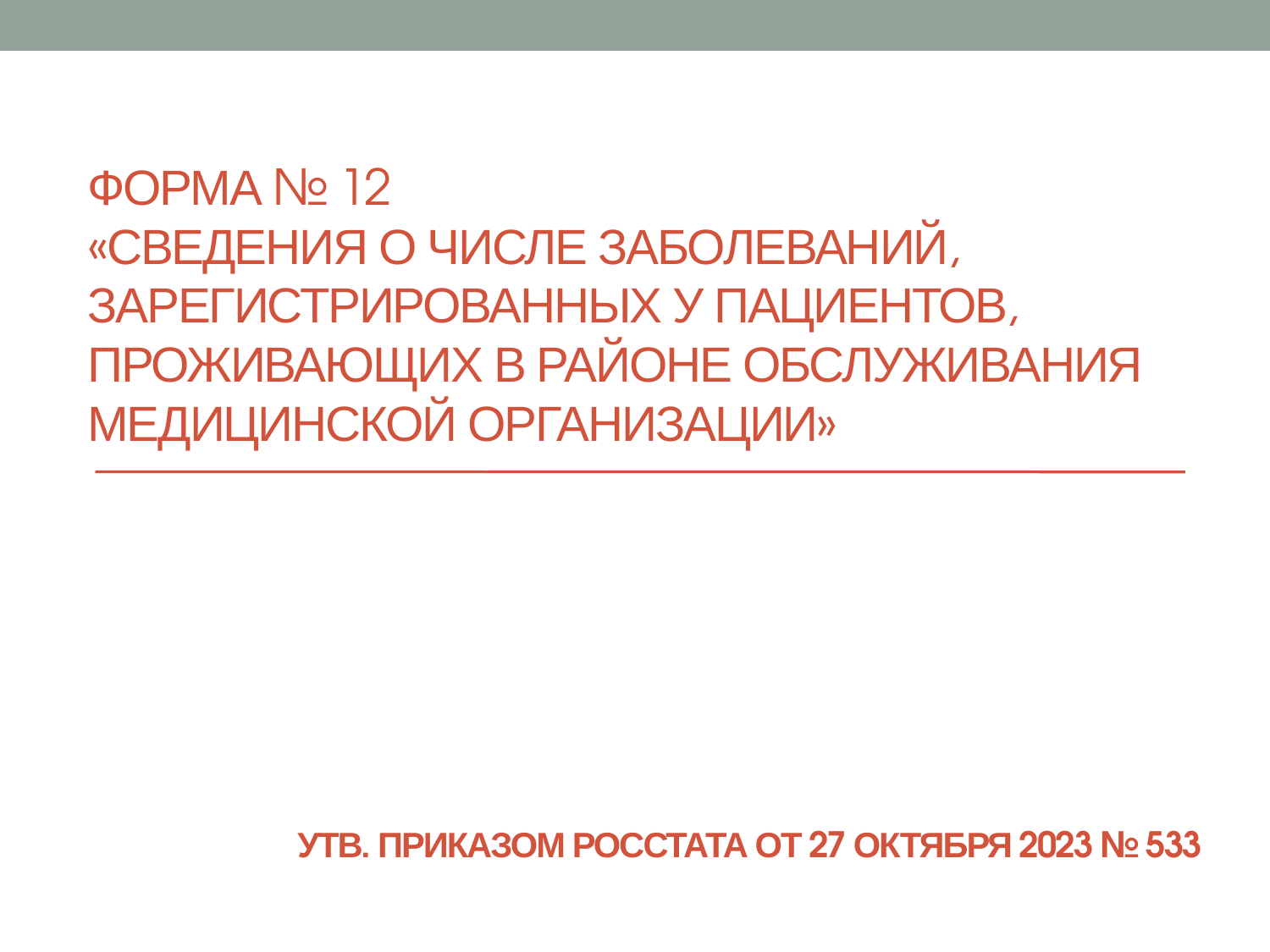

# Форма № 12 «СВЕДЕНИЯ О ЧИСЛЕ ЗАБОЛЕВАНИЙ, ЗАРЕГИСТРИРОВАННЫХ У ПАЦИЕНТОВ, ПРОЖИВАЮЩИХ В РАЙОНЕ ОБСЛУЖИВАНИЯ МЕДИЦИНСКОЙ ОРГАНИЗАЦИИ»
Утв. Приказом РОССТАТа от 27 октября 2023 № 533